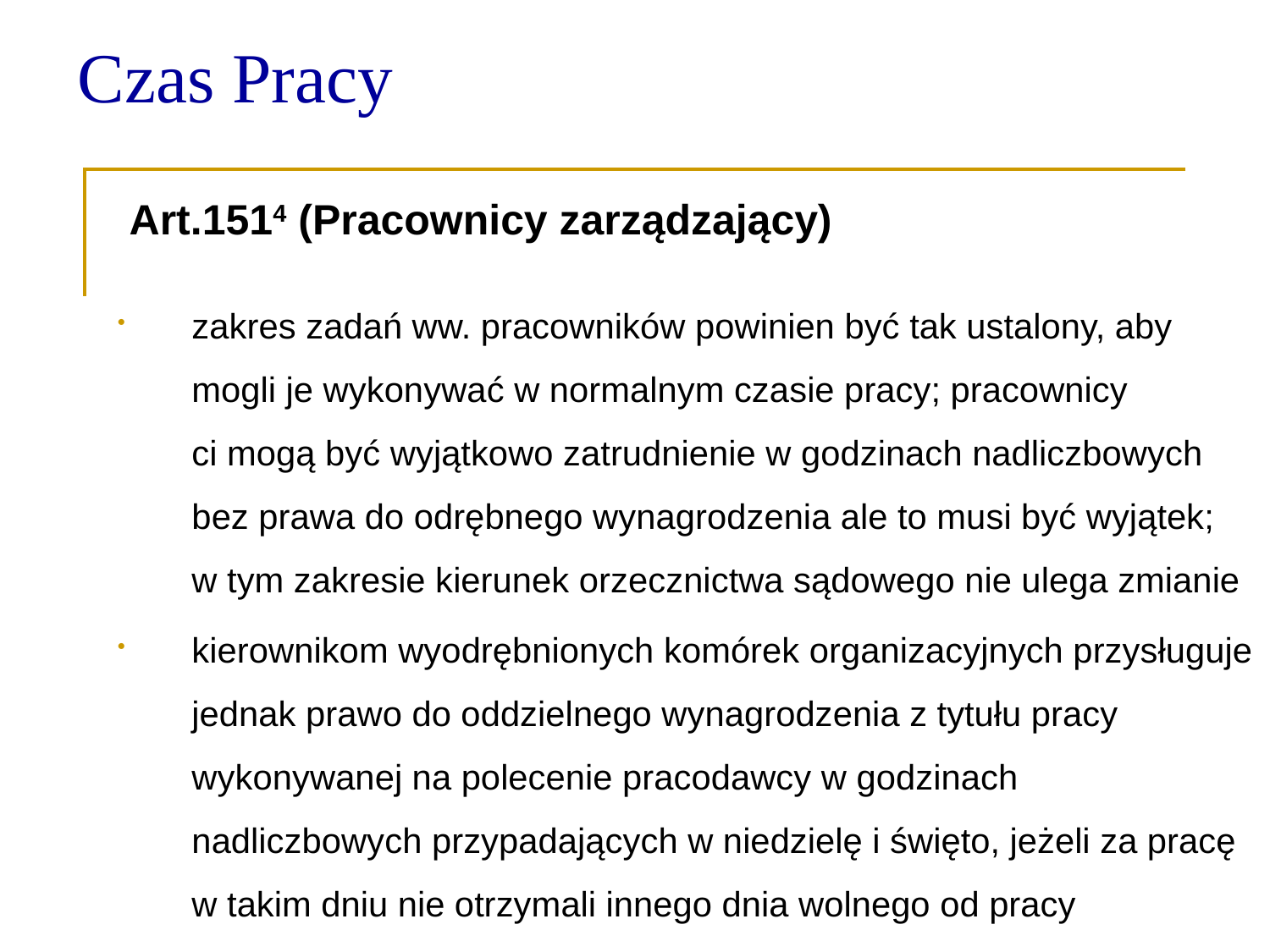

Czas Pracy
 Art.1514 (Pracownicy zarządzający)
zakres zadań ww. pracowników powinien być tak ustalony, aby mogli je wykonywać w normalnym czasie pracy; pracownicy
ci mogą być wyjątkowo zatrudnienie w godzinach nadliczbowych bez prawa do odrębnego wynagrodzenia ale to musi być wyjątek;
w tym zakresie kierunek orzecznictwa sądowego nie ulega zmianie
kierownikom wyodrębnionych komórek organizacyjnych przysługuje jednak prawo do oddzielnego wynagrodzenia z tytułu pracy wykonywanej na polecenie pracodawcy w godzinach nadliczbowych przypadających w niedzielę i święto, jeżeli za pracę w takim dniu nie otrzymali innego dnia wolnego od pracy